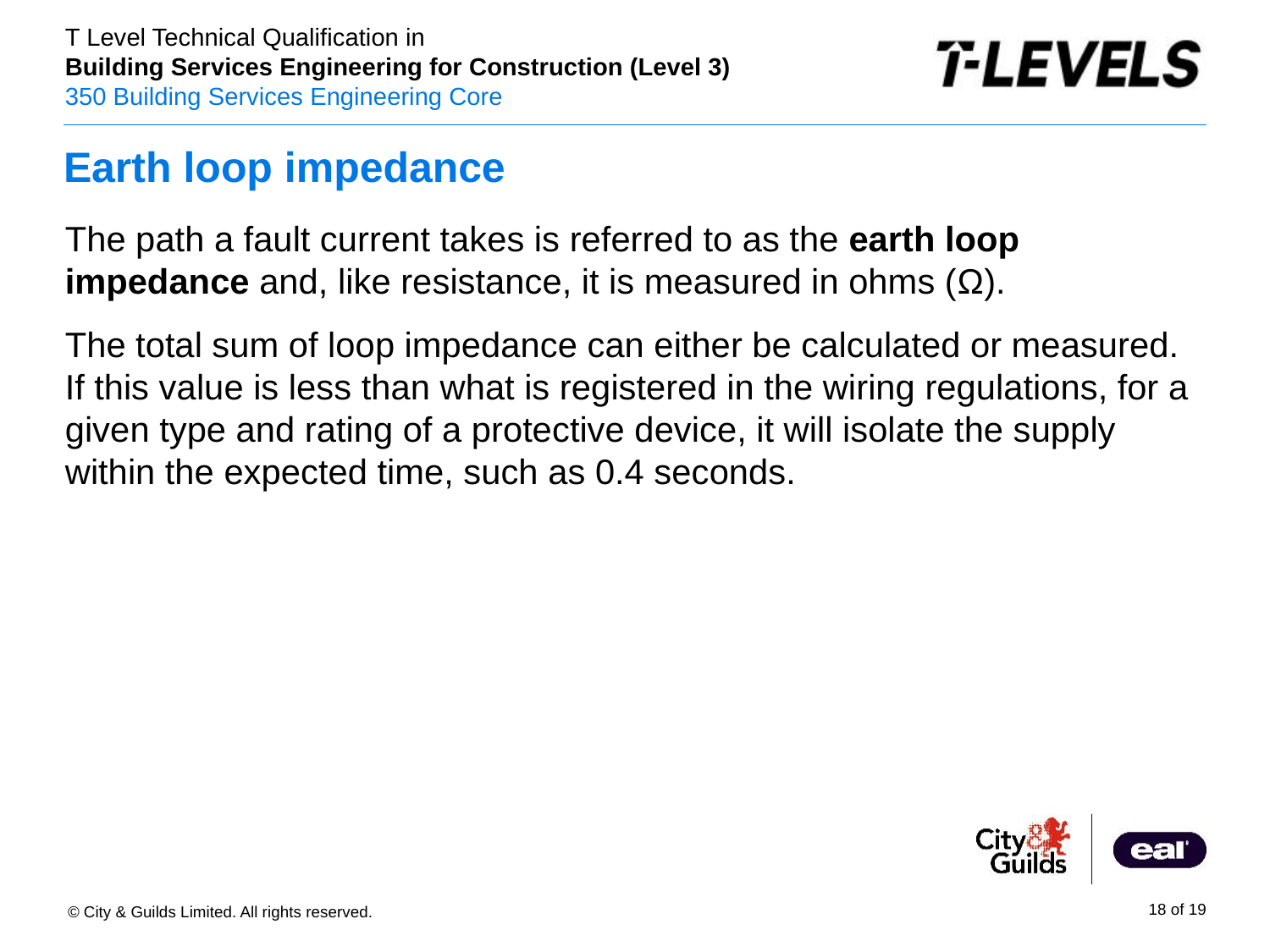

# Earth loop impedance
The path a fault current takes is referred to as the earth loop impedance and, like resistance, it is measured in ohms (Ω).
The total sum of loop impedance can either be calculated or measured. If this value is less than what is registered in the wiring regulations, for a given type and rating of a protective device, it will isolate the supply within the expected time, such as 0.4 seconds.